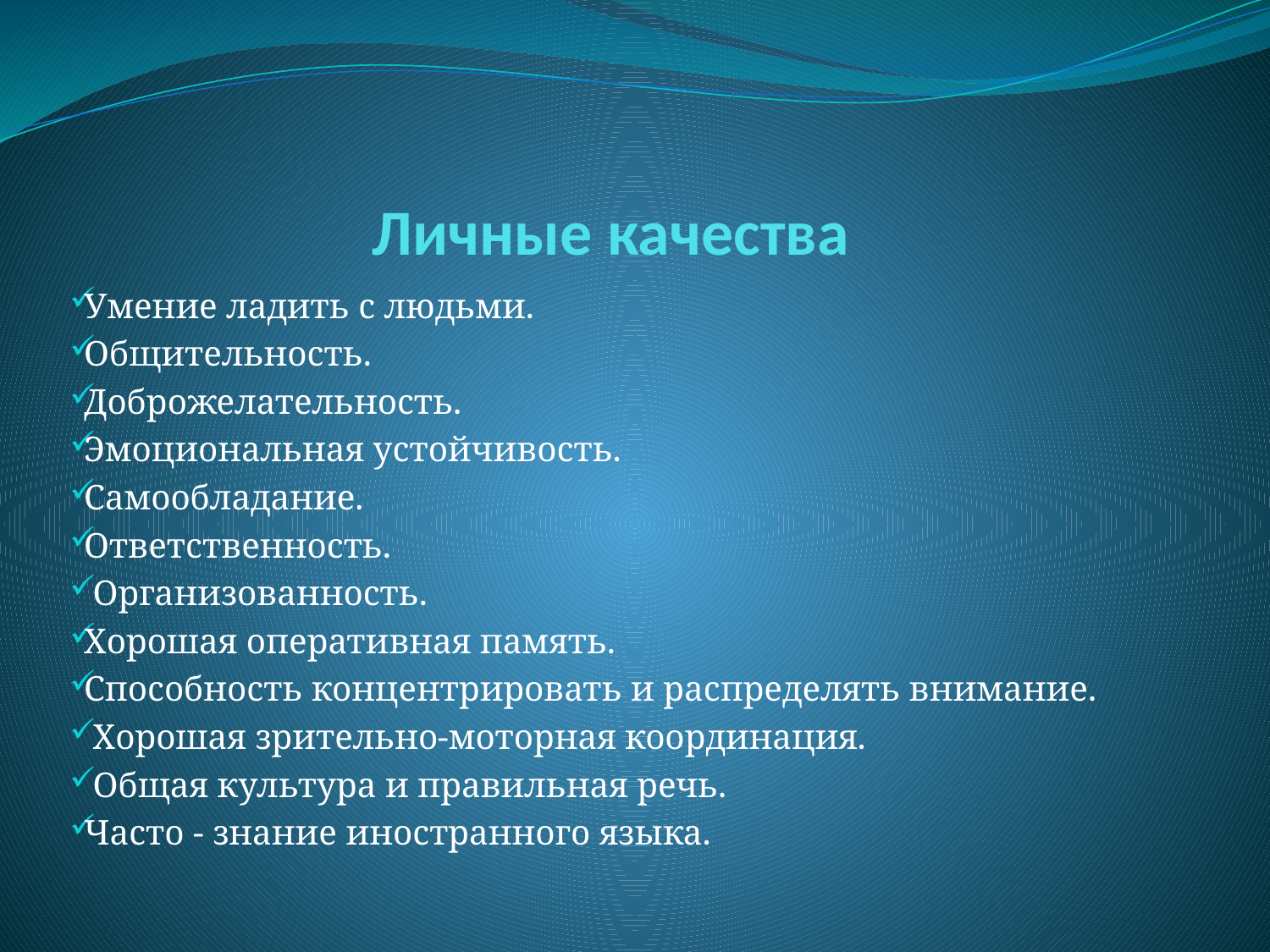

# Личные качества
Умение ладить с людьми.
Общительность.
Доброжелательность.
Эмоциональная устойчивость.
Самообладание.
Ответственность.
 Организованность.
Хорошая оперативная память.
Способность концентрировать и распределять внимание.
 Хорошая зрительно-моторная координация.
 Общая культура и правильная речь.
Часто - знание иностранного языка.